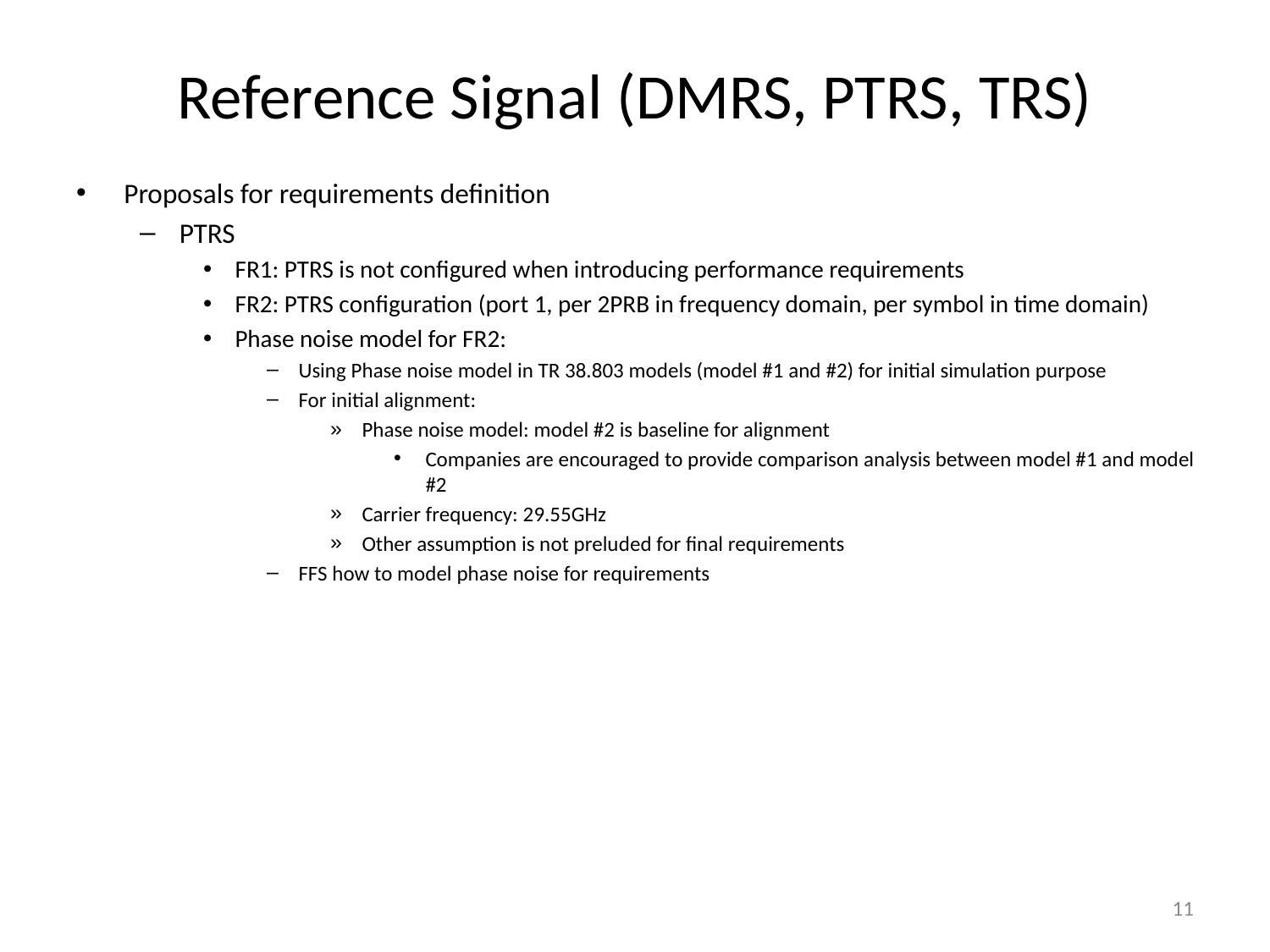

# Reference Signal (DMRS, PTRS, TRS)
Proposals for requirements definition
PTRS
FR1: PTRS is not configured when introducing performance requirements
FR2: PTRS configuration (port 1, per 2PRB in frequency domain, per symbol in time domain)
Phase noise model for FR2:
Using Phase noise model in TR 38.803 models (model #1 and #2) for initial simulation purpose
For initial alignment:
Phase noise model: model #2 is baseline for alignment
Companies are encouraged to provide comparison analysis between model #1 and model #2
Carrier frequency: 29.55GHz
Other assumption is not preluded for final requirements
FFS how to model phase noise for requirements
11